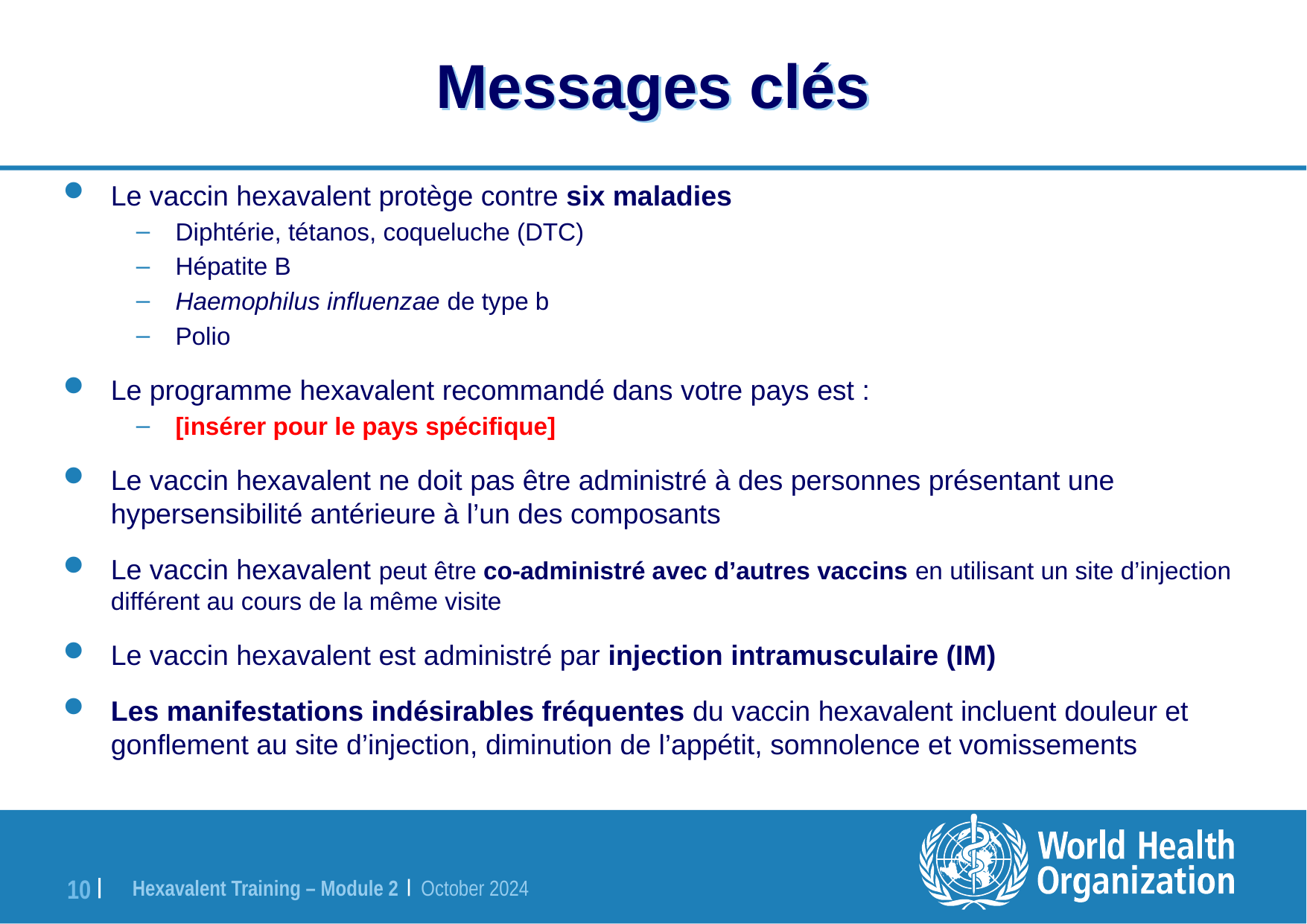

# Messages clés
Le vaccin hexavalent protège contre six maladies
Diphtérie, tétanos, coqueluche (DTC)
Hépatite B
Haemophilus influenzae de type b
Polio
Le programme hexavalent recommandé dans votre pays est :
[insérer pour le pays spécifique]
Le vaccin hexavalent ne doit pas être administré à des personnes présentant une hypersensibilité antérieure à l’un des composants
Le vaccin hexavalent peut être co-administré avec d’autres vaccins en utilisant un site d’injection différent au cours de la même visite
Le vaccin hexavalent est administré par injection intramusculaire (IM)
Les manifestations indésirables fréquentes du vaccin hexavalent incluent douleur et gonflement au site d’injection, diminution de l’appétit, somnolence et vomissements